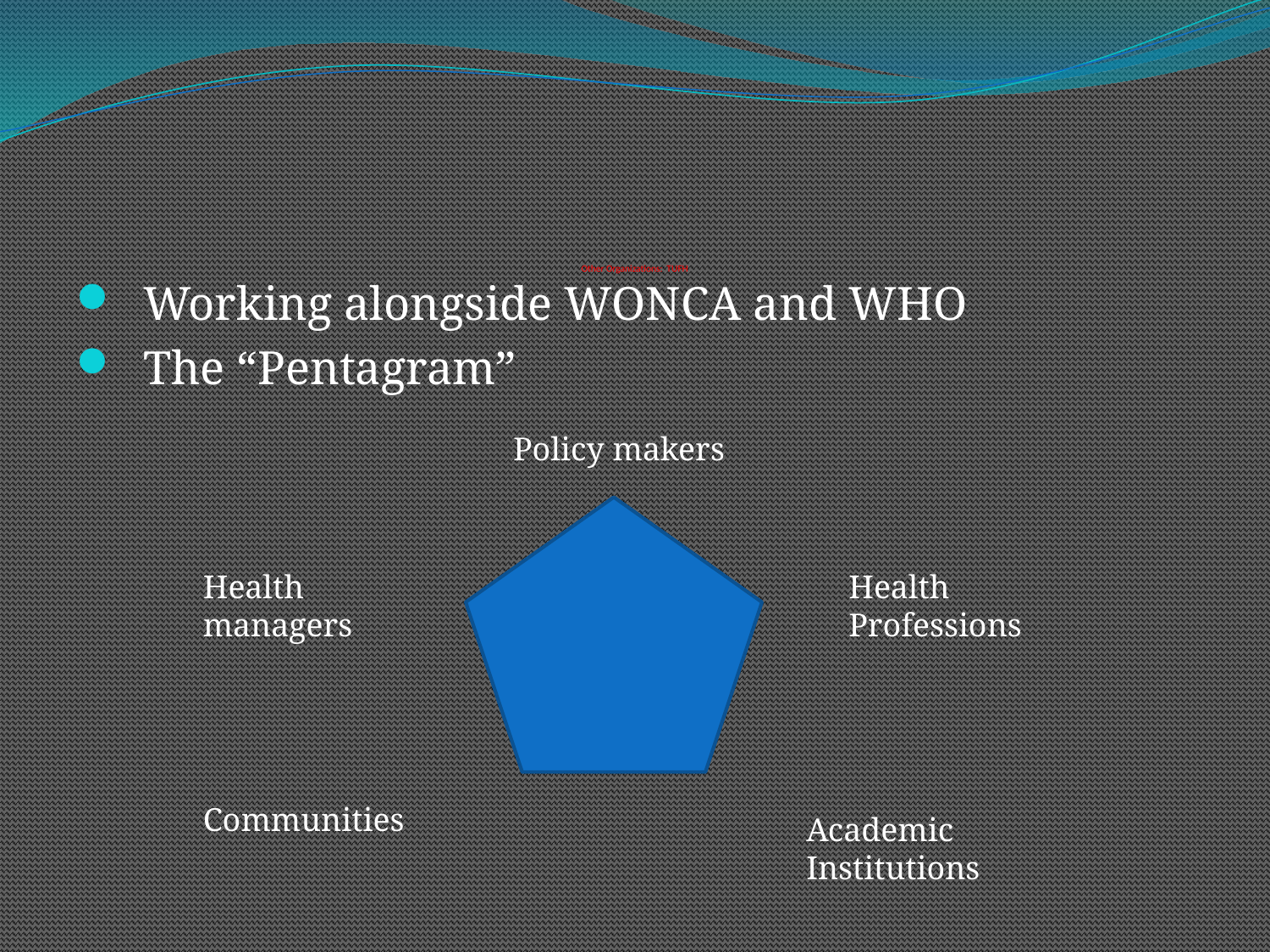

# Other Organizations:  TUFH
  Working alongside WONCA and WHO
  The “Pentagram”
Policy makers

Health managers
Health Professions
Communities
Academic Institutions